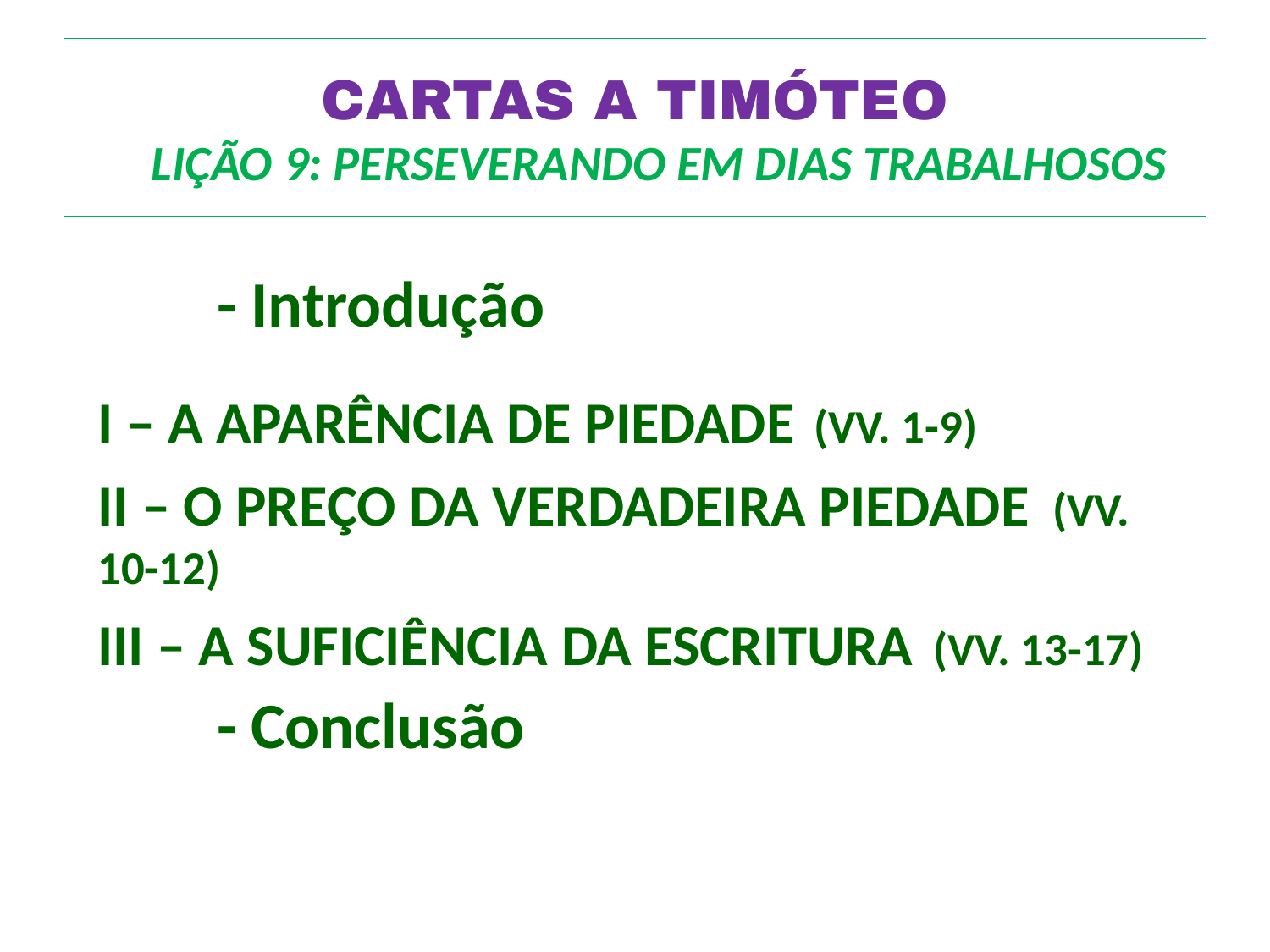

# CARTAS A TIMÓTEO LIÇÃO 9: PERSEVERANDO EM DIAS TRABALHOSOS

	- Introdução

I – A APARÊNCIA DE PIEDADE								(VV. 1-9)
II – O PREÇO DA VERDADEIRA PIEDADE						(VV. 10-12)
III – A SUFICIÊNCIA DA ESCRITURA							(VV. 13-17)
	- Conclusão